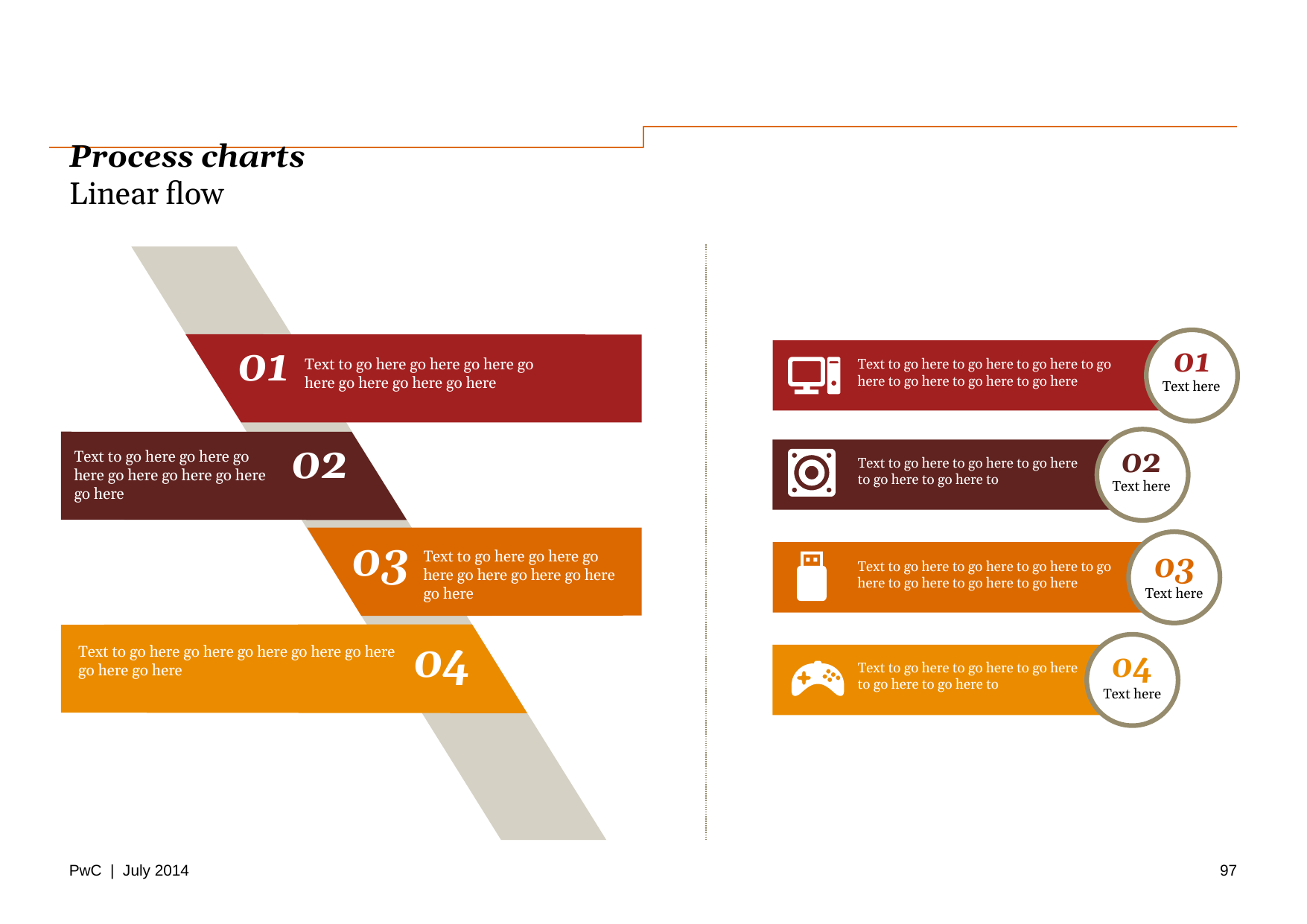

# Process charts Linear flow

01
Text here

Text to go here to go here to go here to go here to go here to go here to go here

02
Text here

Text to go here to go here to go here to go here to go here to

03
Text here

Text to go here to go here to go here to go here to go here to go here to go here

04
Text here

Text to go here to go here to go here to go here to go here to

01
Text to go here go here go here go here go here go here go here
02
Text to go here go here go here go here go here go here go here
03
Text to go here go here go here go here go here go here go here
04
Text to go here go here go here go here go here go here go here
97